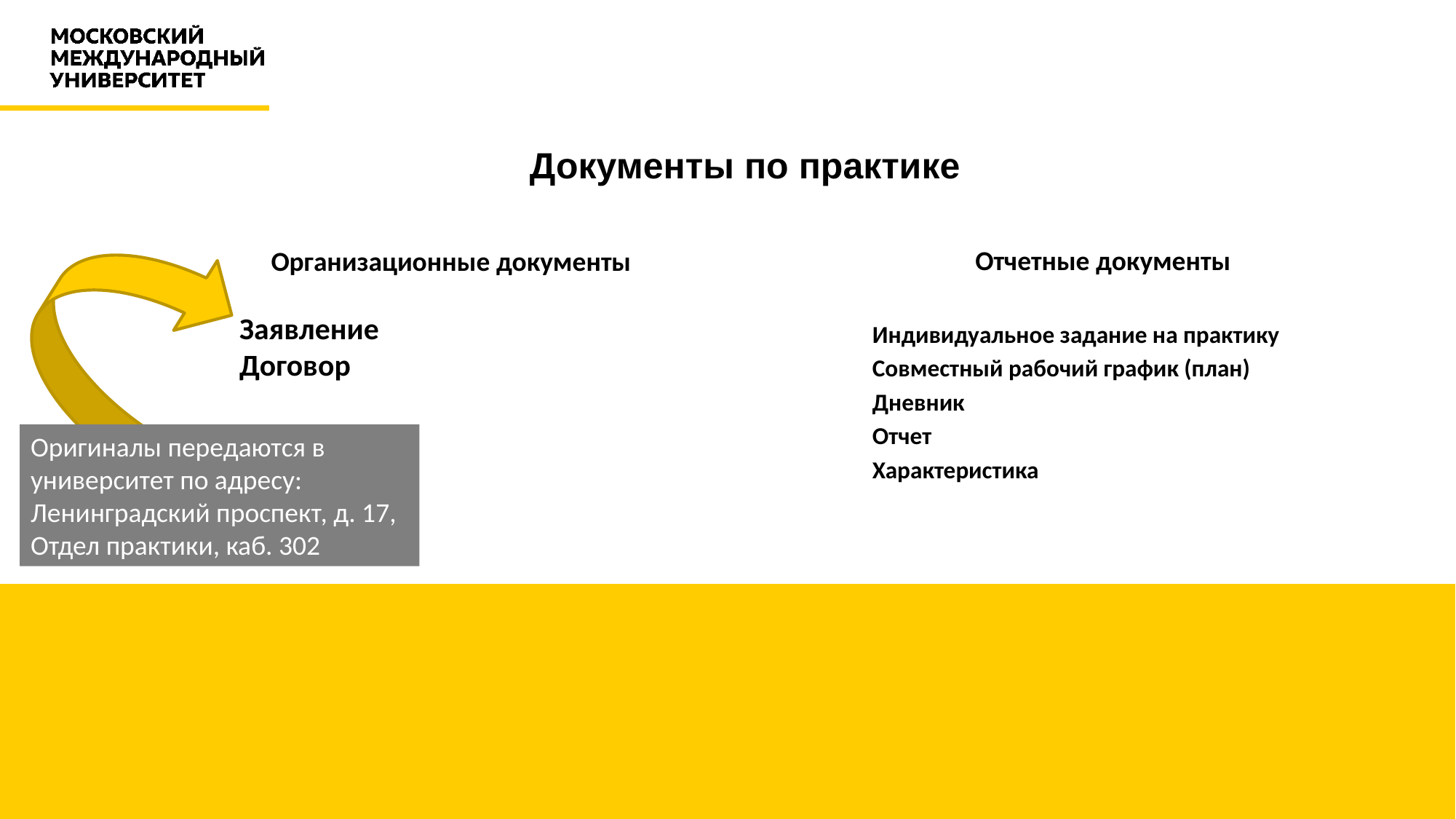

# Документы по практике
Отчетные документы

Индивидуальное задание на практику
Совместный рабочий график (план)
Дневник
Отчет
Характеристика
Организационные документы

Заявление
Договор

Оригиналы передаются в университет по адресу:
Ленинградский проспект, д. 17, Отдел практики, каб. 302